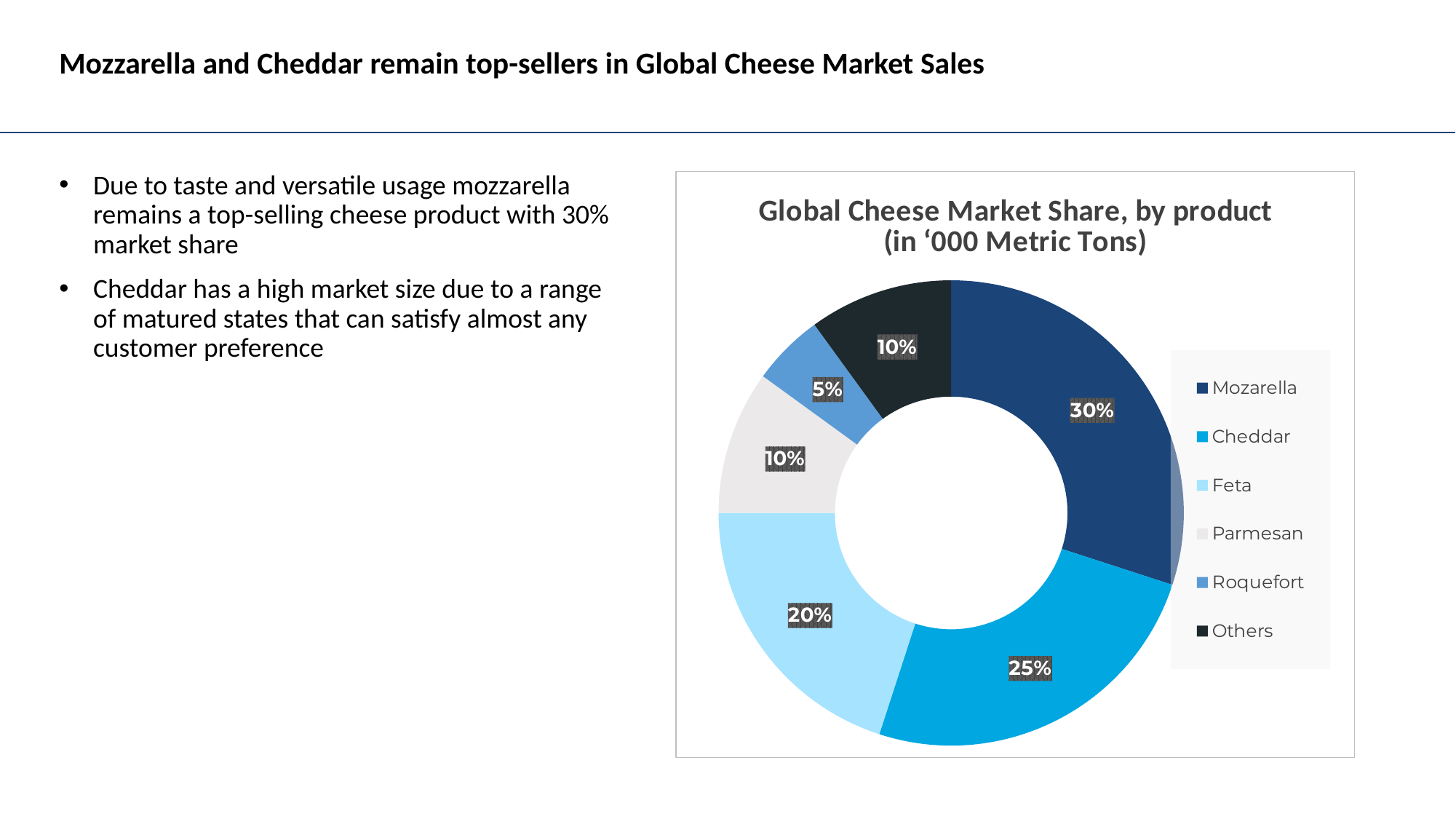

# Mozzarella and Cheddar remain top-sellers in Global Cheese Market Sales
Due to taste and versatile usage mozzarella remains a top-selling cheese product with 30% market share
Cheddar has a high market size due to a range of matured states that can satisfy almost any  customer preference

### Chart: Global Cheese Market Share, by product (in ‘000 Metric Tons)

| Category | Sales |
|---|---|
| Mozarella | 30.0 |
| Cheddar | 25.0 |
| Feta | 20.0 |
| Parmesan | 10.0 |
| Roquefort | 5.0 |
| Others | 10.0 |